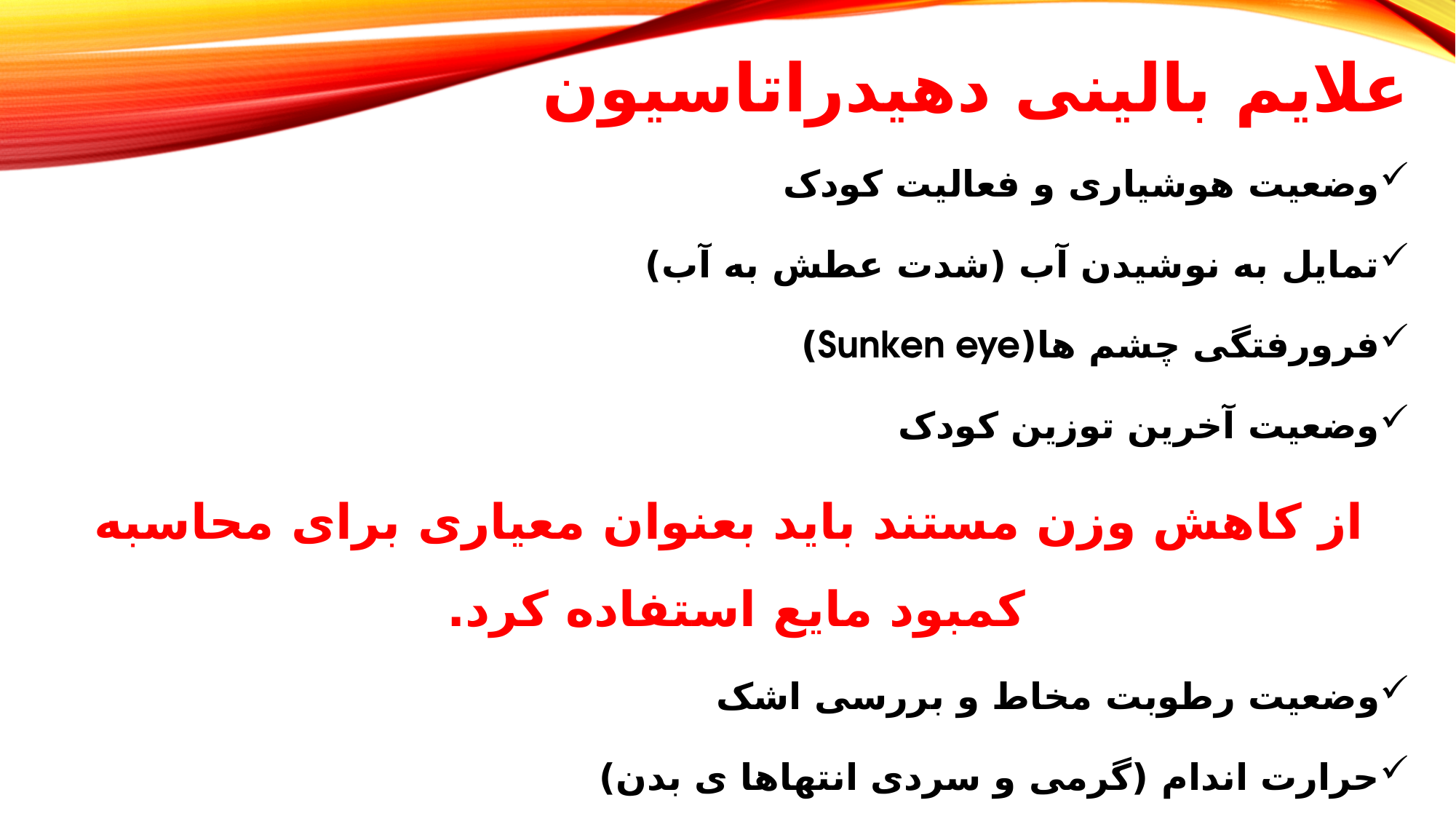

# علایم بالینی دهیدراتاسیون
وضعیت هوشیاری و فعالیت کودک
تمایل به نوشیدن آب (شدت عطش به آب)
فرورفتگی چشم ها(Sunken eye)
وضعیت آخرین توزین کودک
 از کاهش وزن مستند باید بعنوان معیاری برای محاسبه کمبود مایع استفاده کرد.
وضعیت رطوبت مخاط و بررسی اشک
حرارت اندام (گرمی و سردی انتهاها ی بدن)
وضعیت ادرار( تعداد خیس کردن پوشک در روز و زمان آخرین دفع ادرار)